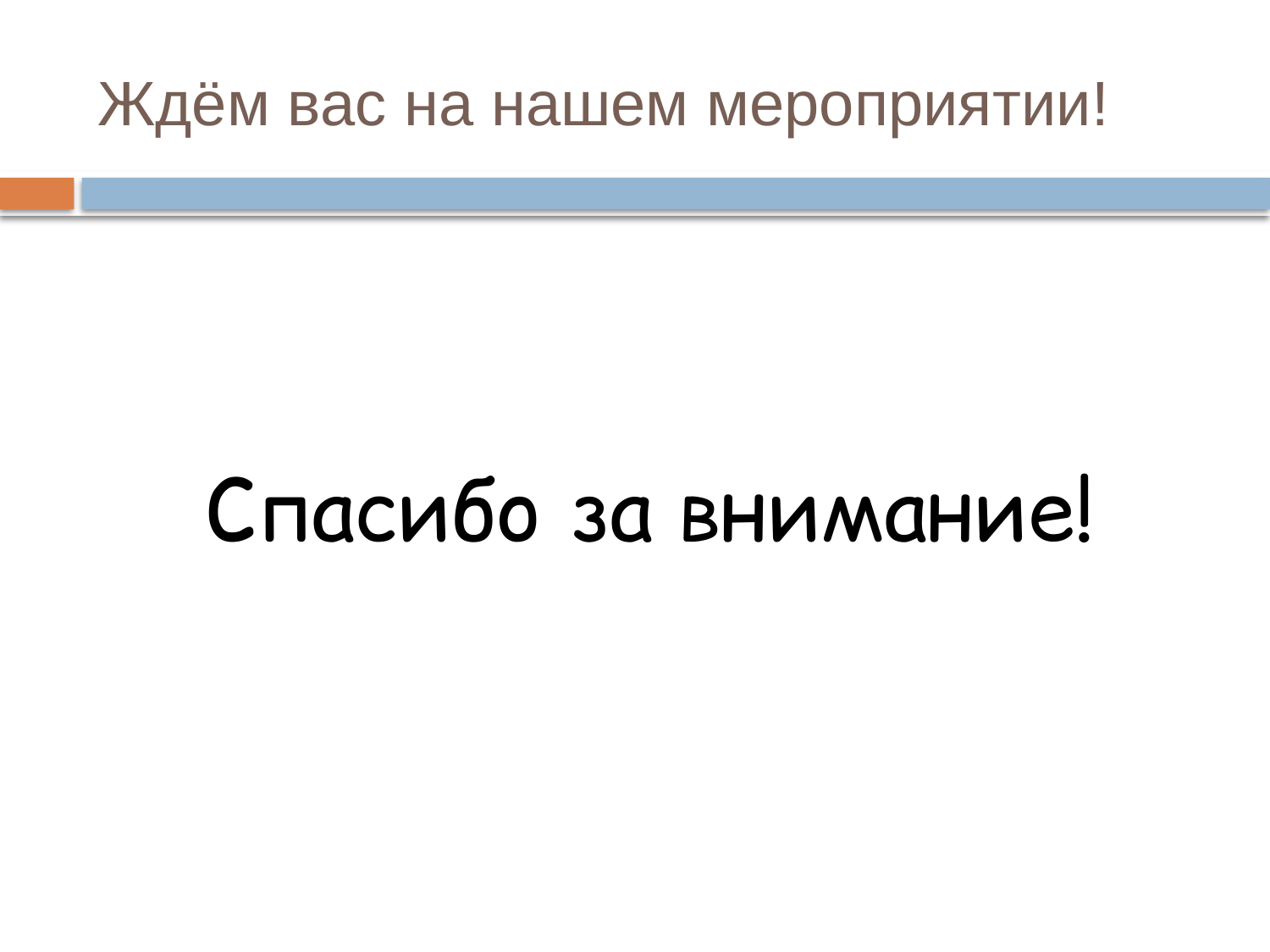

# Ждём вас на нашем мероприятии!

Спасибо за внимание!